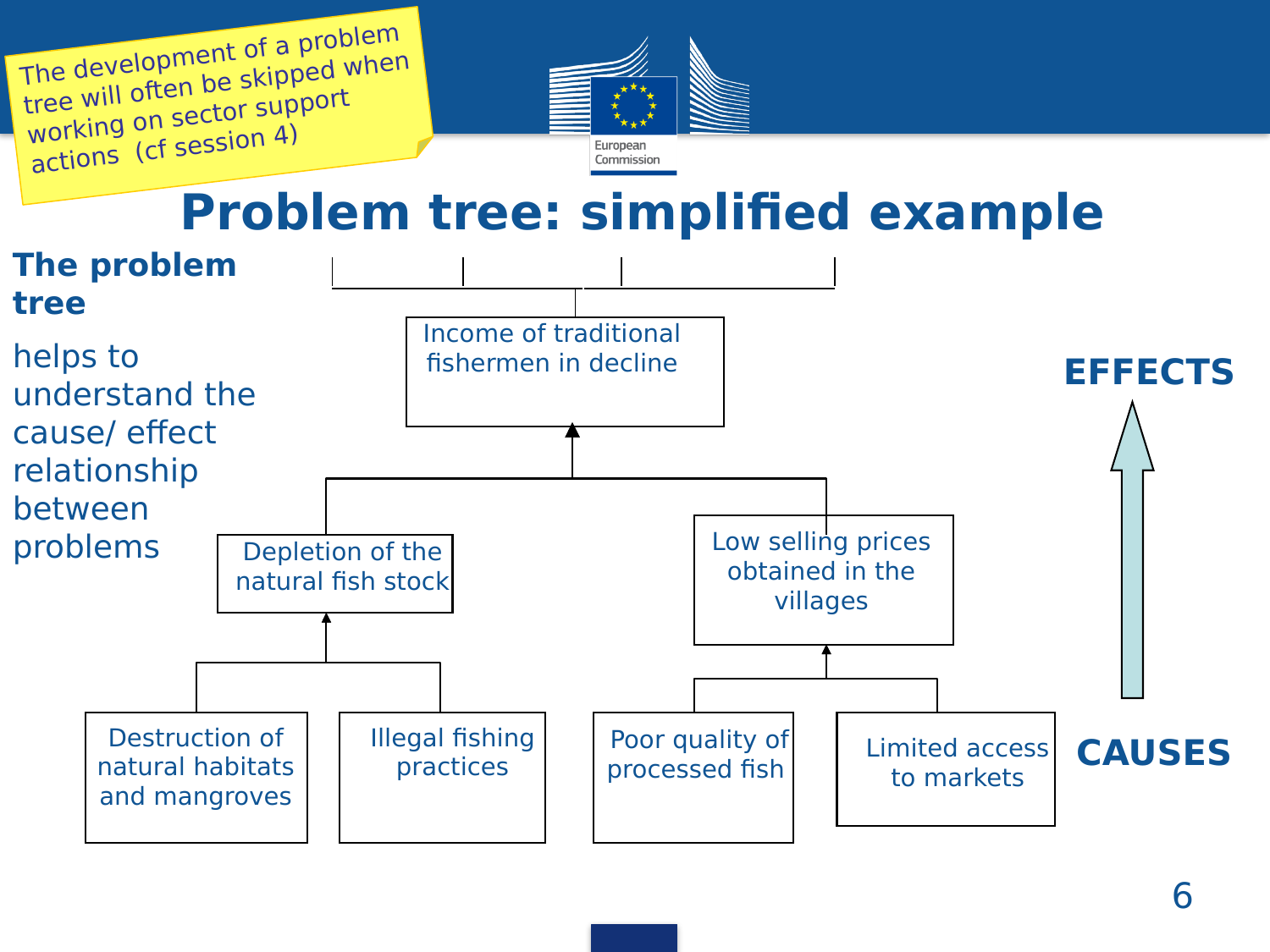

The development of a problem tree will often be skipped when working on sector support actions  (cf session 4)
Problem tree: simplified example
The problem tree
helps to understand the cause/ effect relationship between problems

Income of traditional fishermen in decline
EFFECTS

Low selling prices obtained in the villages

Depletion of the natural fish stock

Destruction of natural habitats and mangroves
Illegal fishing practices
 Poor quality of processed fish
CAUSES
Limited access to markets
6